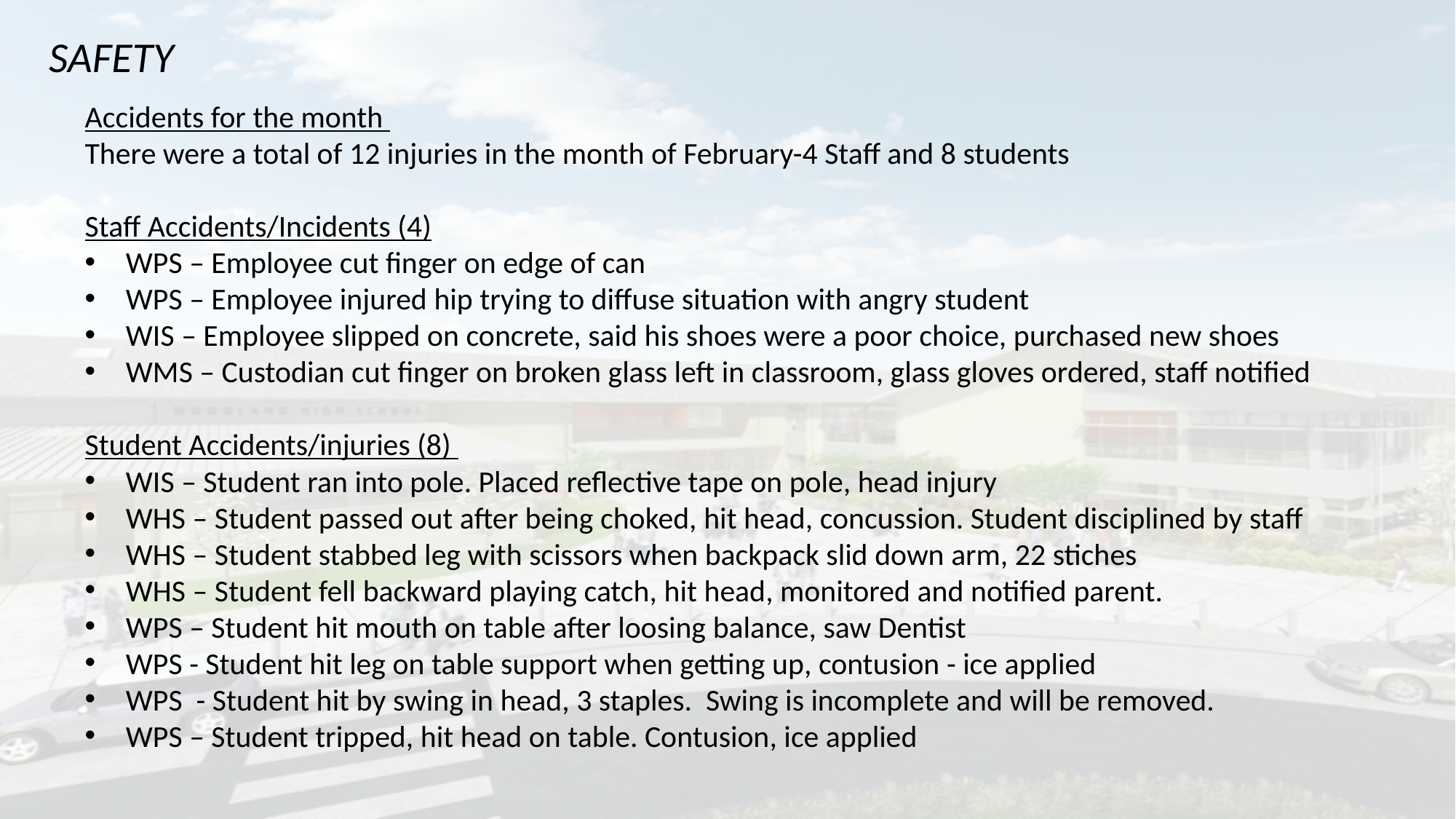

SAFETY

Accidents for the month
There were a total of 12 injuries in the month of February-4 Staff and 8 students

Staff Accidents/Incidents (4)
WPS – Employee cut finger on edge of can
WPS – Employee injured hip trying to diffuse situation with angry student
WIS – Employee slipped on concrete, said his shoes were a poor choice, purchased new shoes
WMS – Custodian cut finger on broken glass left in classroom, glass gloves ordered, staff notified

Student Accidents/injuries (8)
WIS – Student ran into pole. Placed reflective tape on pole, head injury
WHS – Student passed out after being choked, hit head, concussion. Student disciplined by staff
WHS – Student stabbed leg with scissors when backpack slid down arm, 22 stiches
WHS – Student fell backward playing catch, hit head, monitored and notified parent.
WPS – Student hit mouth on table after loosing balance, saw Dentist
WPS - Student hit leg on table support when getting up, contusion - ice applied
WPS  - Student hit by swing in head, 3 staples.  Swing is incomplete and will be removed.
WPS – Student tripped, hit head on table. Contusion, ice applied